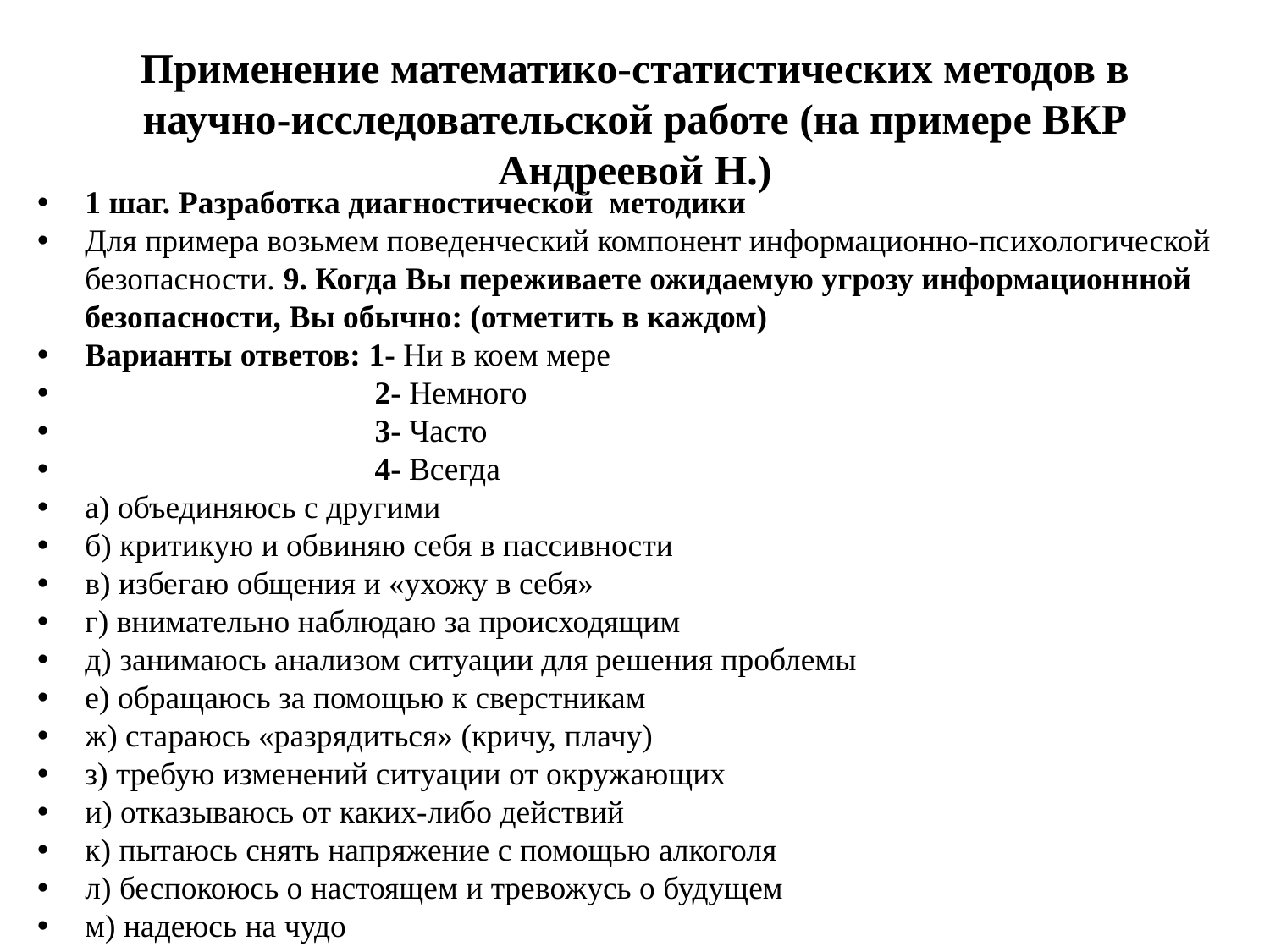

Применение математико-статистических методов в научно-исследовательской работе (на примере ВКР Андреевой Н.)
1 шаг. Разработка диагностической  методики
Для примера возьмем поведенческий компонент информационно-психологической безопасности. 9. Когда Вы переживаете ожидаемую угрозу информационнной безопасности, Вы обычно: (отметить в каждом)
Варианты ответов: 1- Ни в коем мере
                                    2- Немного
                                    3- Часто
                                    4- Всегда
а) объединяюсь с другими
б) критикую и обвиняю себя в пассивности
в) избегаю общения и «ухожу в себя»
г) внимательно наблюдаю за происходящим
д) занимаюсь анализом ситуации для решения проблемы
е) обращаюсь за помощью к сверстникам
ж) стараюсь «разрядиться» (кричу, плачу)
з) требую изменений ситуации от окружающих
и) отказываюсь от каких-либо действий
к) пытаюсь снять напряжение с помощью алкоголя
л) беспокоюсь о настоящем и тревожусь о будущем
м) надеюсь на чудо
н) игнорирую проблему
о) пытаюсь сохранить оптимизм
п) погружаюсь в привычные виды деятельности
р) стараюсь найти дополнительную информацию в Интернете для поиска выхода из ситуации
с) ни одно из вышеперечисленных состояний я не испытывал